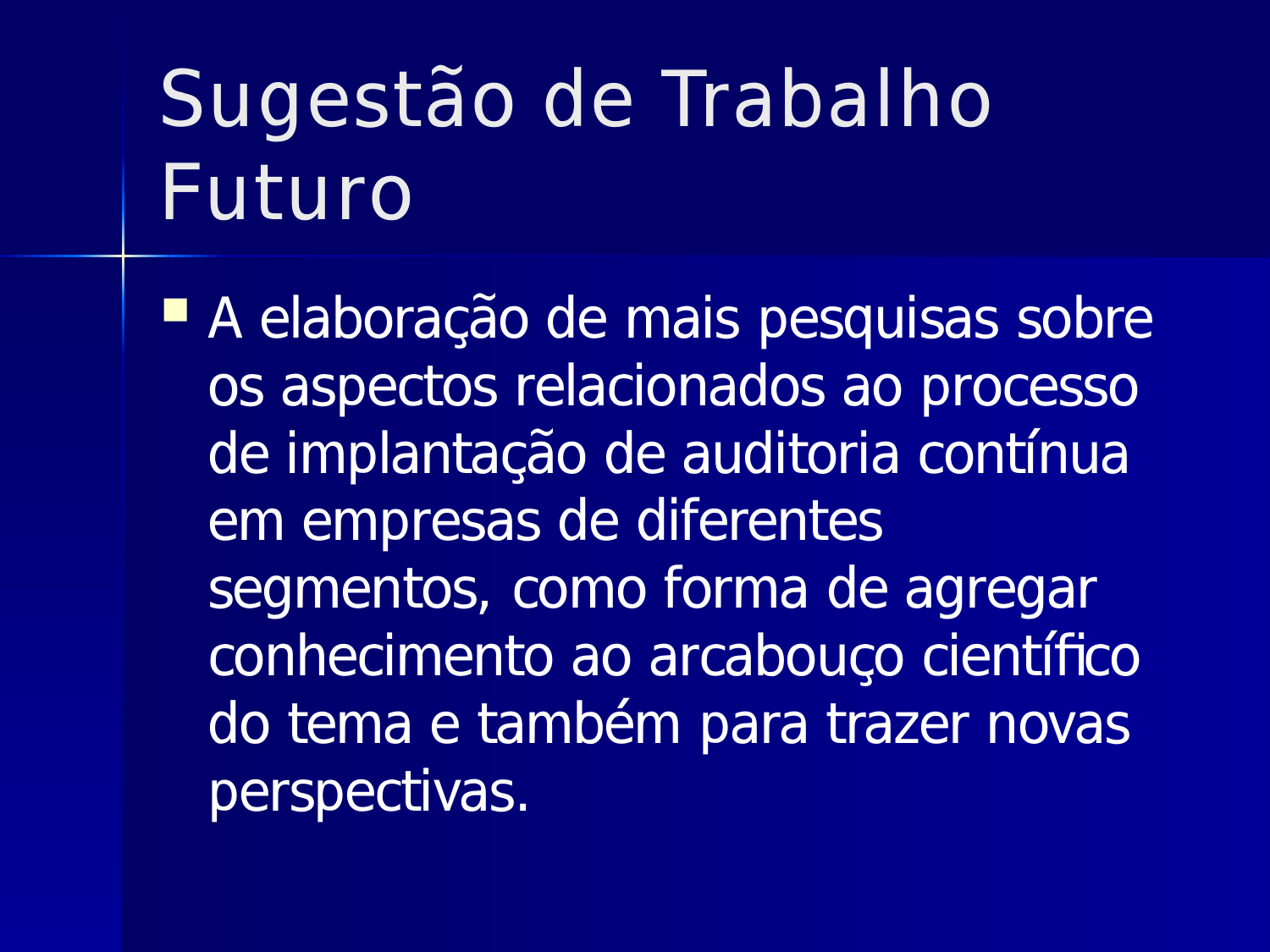

# Sugestão de Trabalho Futuro
A elaboração de mais pesquisas sobre os aspectos relacionados ao processo de implantação de auditoria contínua em empresas de diferentes segmentos, como forma de agregar conhecimento ao arcabouço científico do tema e também para trazer novas perspectivas.